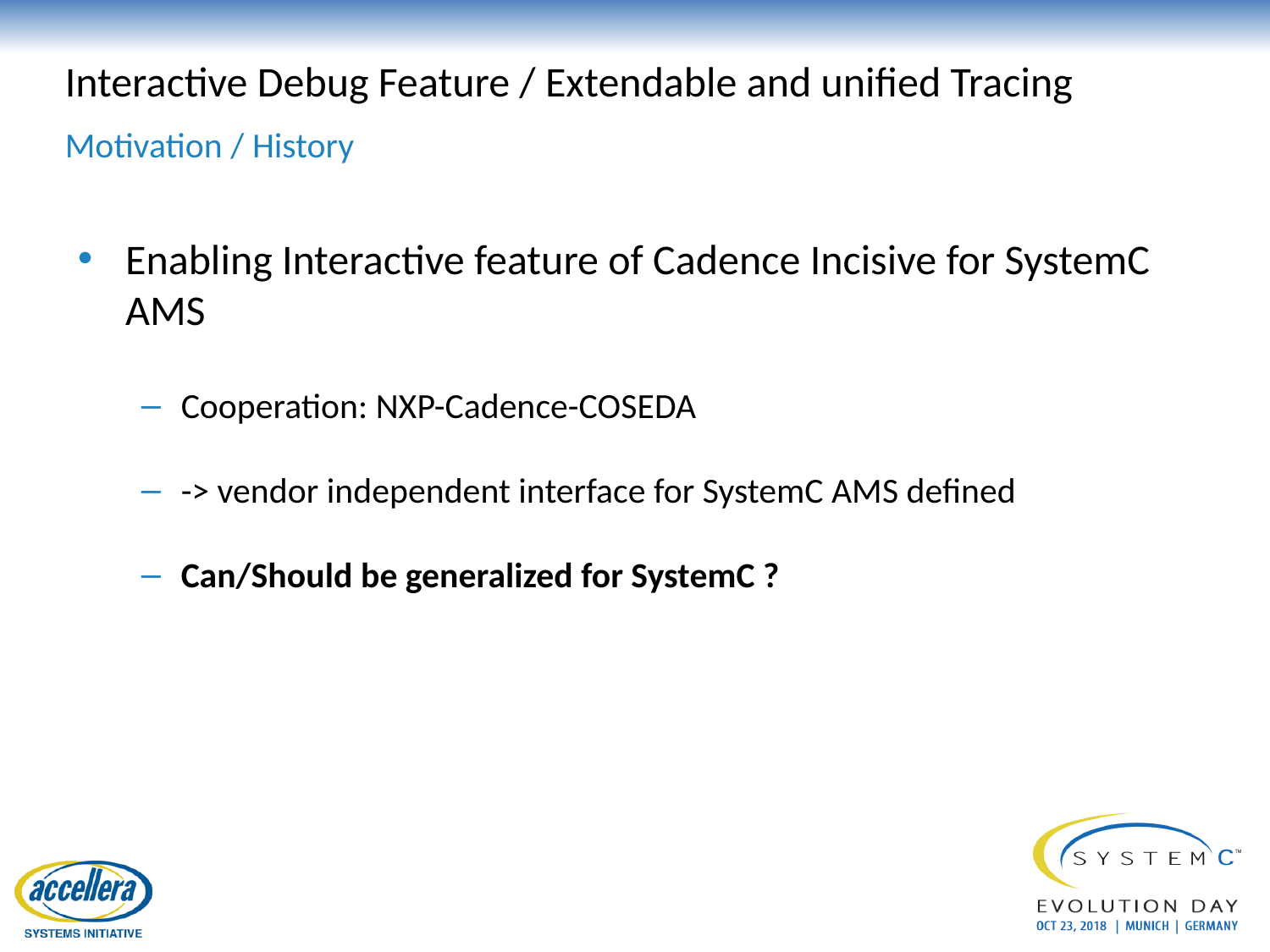

# Interactive Debug Feature / Extendable and unified Tracing
Motivation / History
Enabling Interactive feature of Cadence Incisive for SystemC AMS
Cooperation: NXP-Cadence-COSEDA
-> vendor independent interface for SystemC AMS defined
Can/Should be generalized for SystemC ?